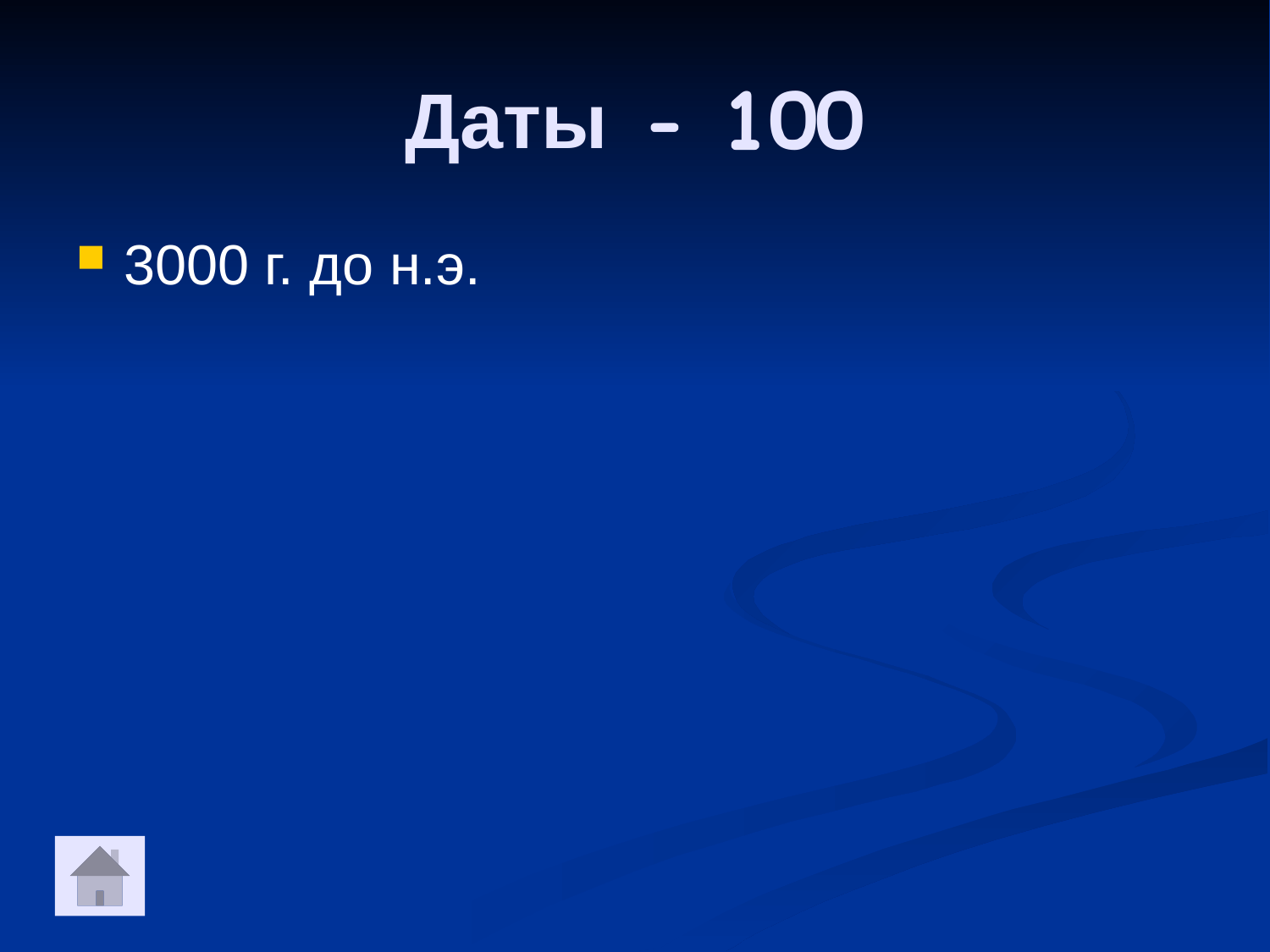

Даты - 100
3000 г. до н.э.